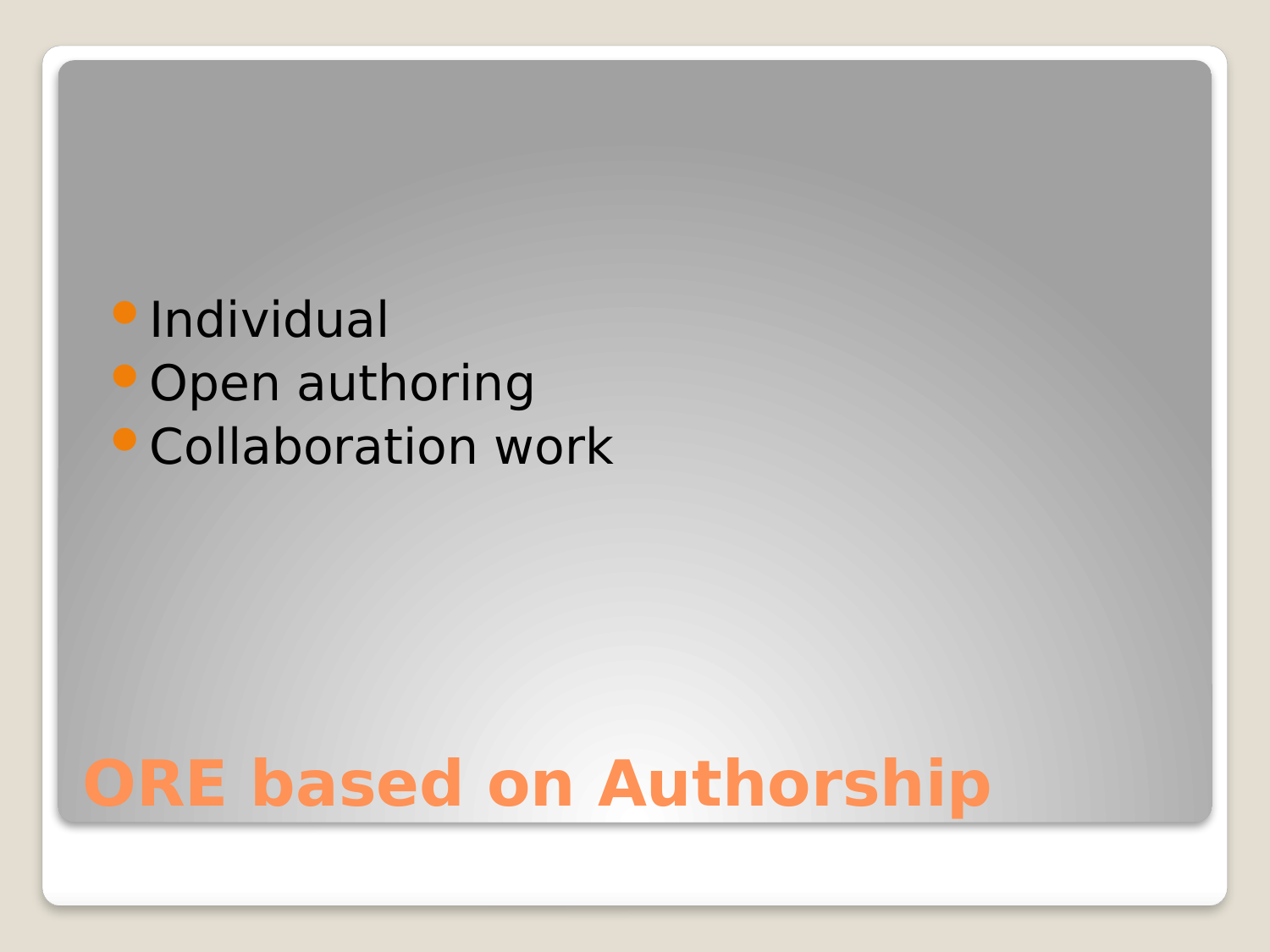

Individual
Open authoring
Collaboration work
# ORE based on Authorship